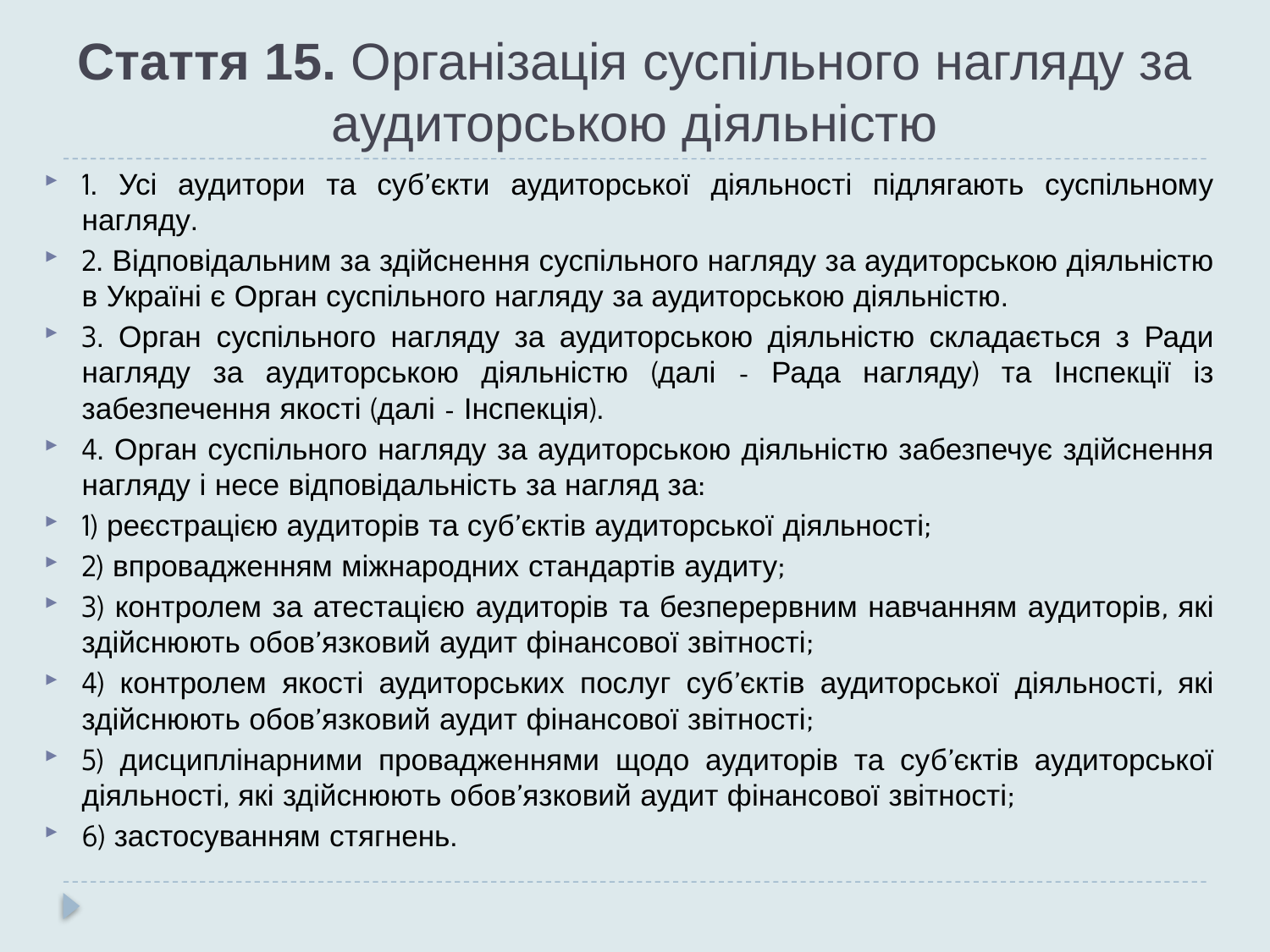

# Стаття 15. Організація суспільного нагляду за аудиторською діяльністю
1. Усі аудитори та суб’єкти аудиторської діяльності підлягають суспільному нагляду.
2. Відповідальним за здійснення суспільного нагляду за аудиторською діяльністю в Україні є Орган суспільного нагляду за аудиторською діяльністю.
3. Орган суспільного нагляду за аудиторською діяльністю складається з Ради нагляду за аудиторською діяльністю (далі - Рада нагляду) та Інспекції із забезпечення якості (далі - Інспекція).
4. Орган суспільного нагляду за аудиторською діяльністю забезпечує здійснення нагляду і несе відповідальність за нагляд за:
1) реєстрацією аудиторів та суб’єктів аудиторської діяльності;
2) впровадженням міжнародних стандартів аудиту;
3) контролем за атестацією аудиторів та безперервним навчанням аудиторів, які здійснюють обов’язковий аудит фінансової звітності;
4) контролем якості аудиторських послуг суб’єктів аудиторської діяльності, які здійснюють обов’язковий аудит фінансової звітності;
5) дисциплінарними провадженнями щодо аудиторів та суб’єктів аудиторської діяльності, які здійснюють обов’язковий аудит фінансової звітності;
6) застосуванням стягнень.